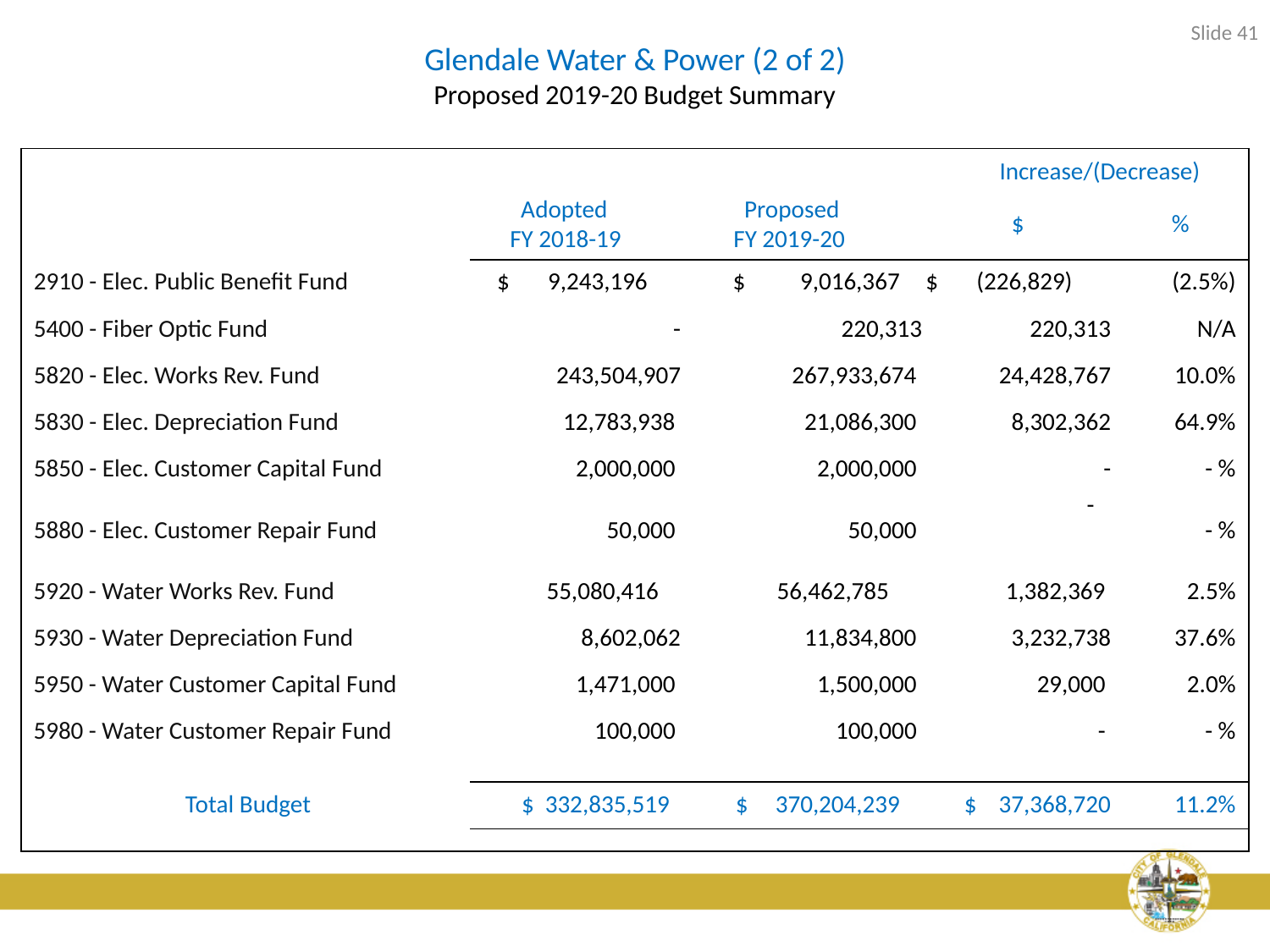

Slide 41
# Glendale Water & Power (2 of 2) Proposed 2019-20 Budget Summary
|  | Adopted FY 2018-19 | Proposed FY 2019-20 | Increase/(Decrease) |  |
| --- | --- | --- | --- | --- |
|  |  |  | $ | % |
| 2910 - Elec. Public Benefit Fund | $ 9,243,196 | $ 9,016,367 | $ (226,829) | (2.5%) |
| 5400 - Fiber Optic Fund | - | 220,313 | 220,313 | N/A |
| 5820 - Elec. Works Rev. Fund | 243,504,907 | 267,933,674 | 24,428,767 | 10.0% |
| 5830 - Elec. Depreciation Fund | 12,783,938 | 21,086,300 | 8,302,362 | 64.9% |
| 5850 - Elec. Customer Capital Fund | 2,000,000 | 2,000,000 | - | - % |
| 5880 - Elec. Customer Repair Fund | 50,000 | 50,000 | - | - % |
| 5920 - Water Works Rev. Fund | 55,080,416 | 56,462,785 | 1,382,369 | 2.5% |
| 5930 - Water Depreciation Fund | 8,602,062 | 11,834,800 | 3,232,738 | 37.6% |
| 5950 - Water Customer Capital Fund | 1,471,000 | 1,500,000 | 29,000 | 2.0% |
| 5980 - Water Customer Repair Fund | 100,000 | 100,000 | - | - % |
|  |  |  |  |  |
| Total Budget | $ 332,835,519 | $ 370,204,239 | $ 37,368,720 | 11.2% |
|  |  |  |  |  |